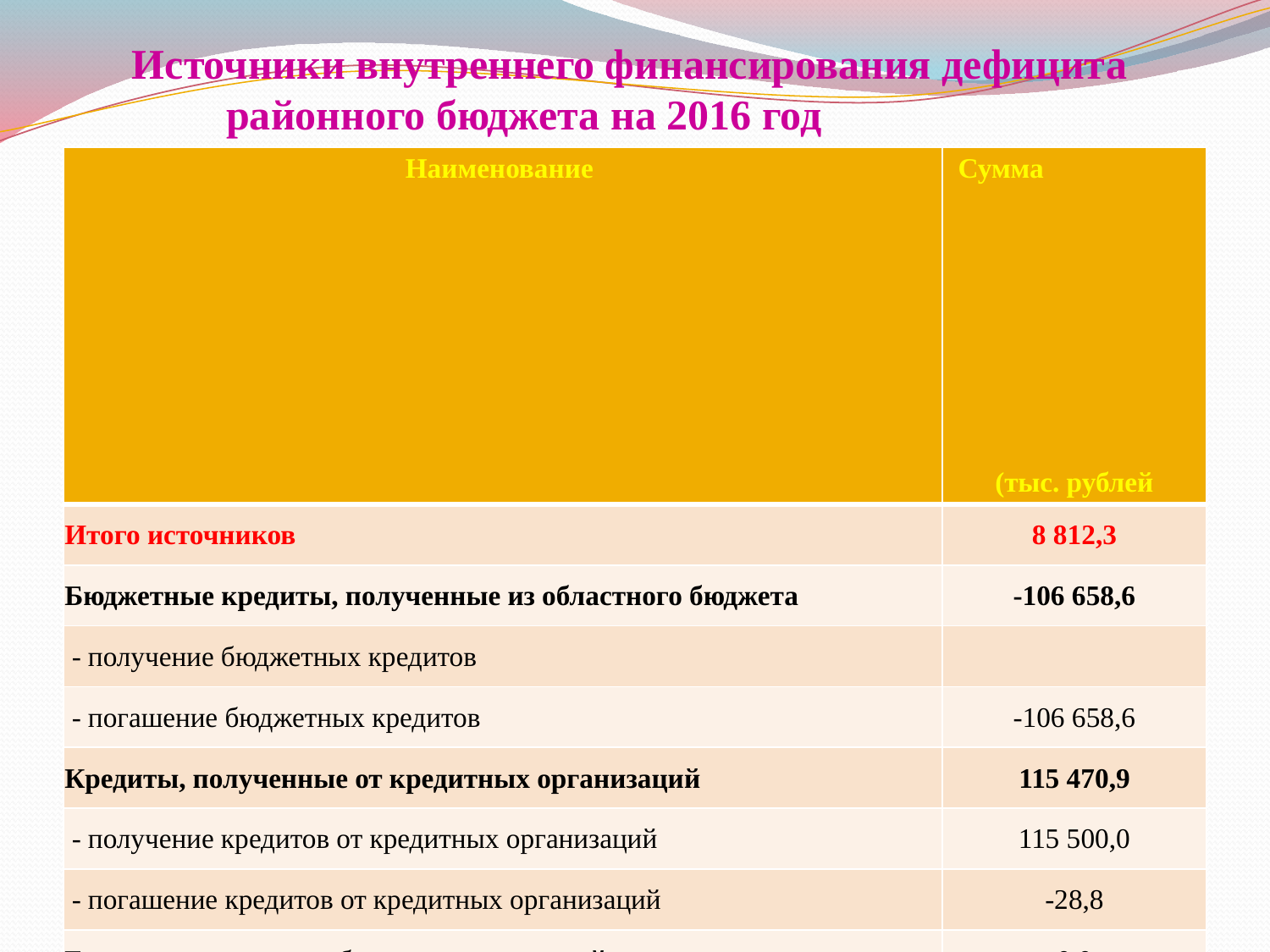

# Источники внутреннего финансирования дефицита районного бюджета на 2016 год
| Наименование | Сумма (тыс. рублей |
| --- | --- |
| Итого источников | 8 812,3 |
| Бюджетные кредиты, полученные из областного бюджета | -106 658,6 |
| - получение бюджетных кредитов |  |
| - погашение бюджетных кредитов | -106 658,6 |
| Кредиты, полученные от кредитных организаций | 115 470,9 |
| - получение кредитов от кредитных организаций | 115 500,0 |
| - погашение кредитов от кредитных организаций | -28,8 |
| Бюджетные кредиты бюджетам поселений | 0,0 |
| - получение бюджетных кредитов | -3 000,0 |
| - погашение бюджетных кредитов | 3 000,0 |
| Изменение остатков средств бюджетов | 0,0 |